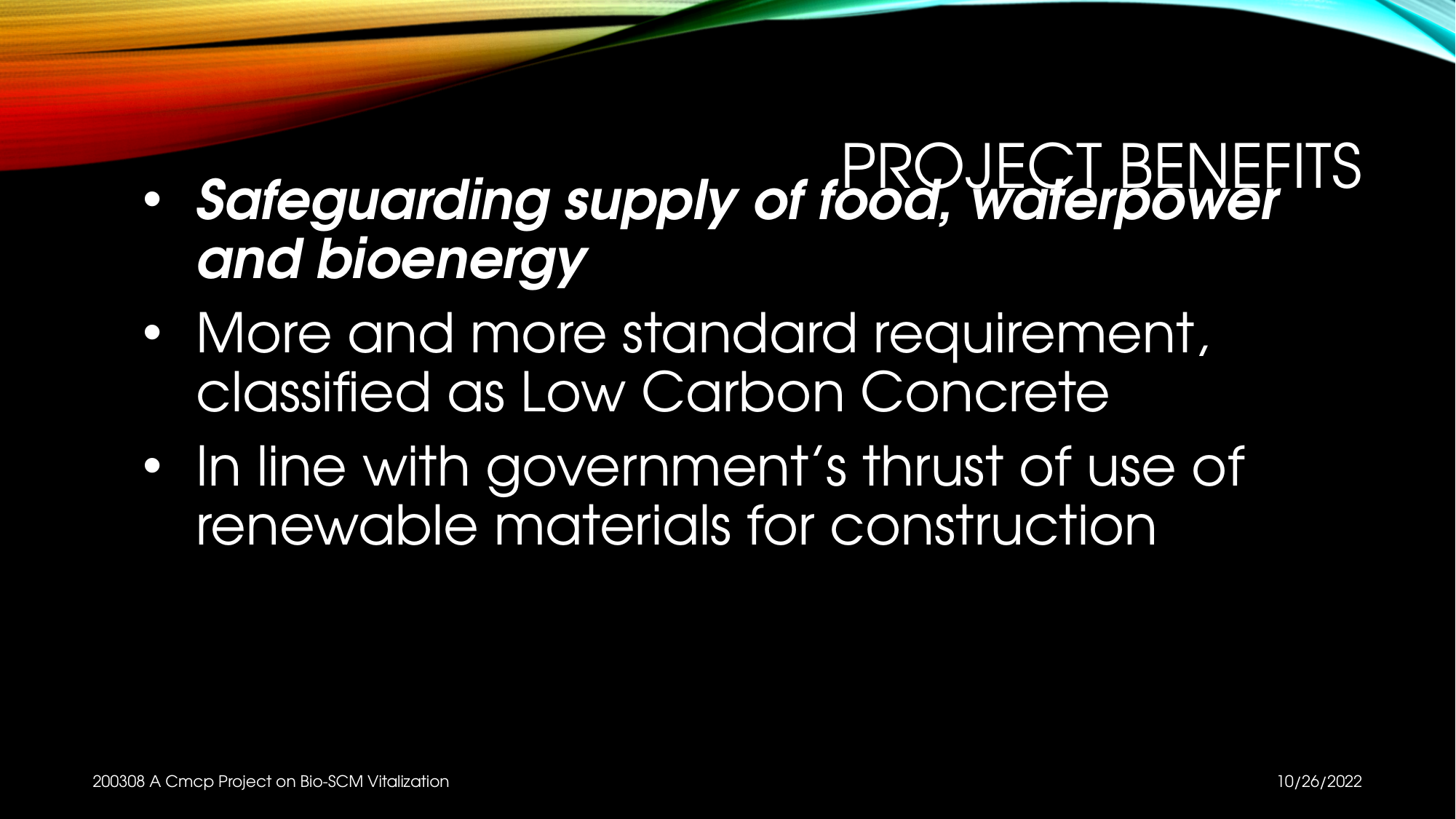

# Project Benefits
Safeguarding supply of food, waterpower and bioenergy
More and more standard requirement, classified as Low Carbon Concrete
In line with government’s thrust of use of renewable materials for construction
200308 A Cmcp Project on Bio-SCM Vitalization
10/26/2022